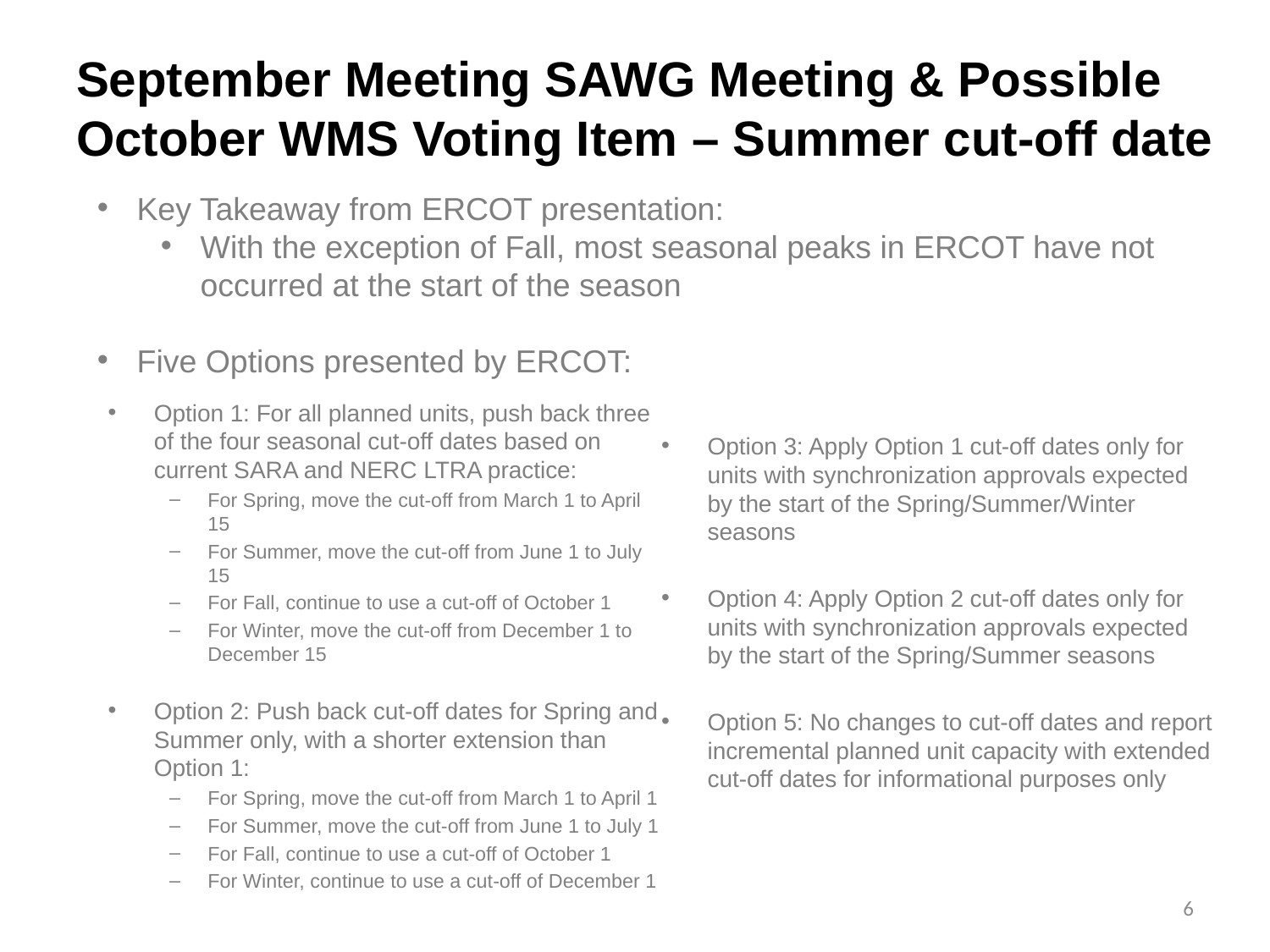

# September Meeting SAWG Meeting & Possible October WMS Voting Item – Summer cut-off date
Key Takeaway from ERCOT presentation:
With the exception of Fall, most seasonal peaks in ERCOT have not occurred at the start of the season

Five Options presented by ERCOT:
Option 1: For all planned units, push back three of the four seasonal cut-off dates based on current SARA and NERC LTRA practice:
For Spring, move the cut-off from March 1 to April 15
For Summer, move the cut-off from June 1 to July 15
For Fall, continue to use a cut-off of October 1
For Winter, move the cut-off from December 1 to December 15

Option 2: Push back cut-off dates for Spring and Summer only, with a shorter extension than Option 1:
For Spring, move the cut-off from March 1 to April 1
For Summer, move the cut-off from June 1 to July 1
For Fall, continue to use a cut-off of October 1
For Winter, continue to use a cut-off of December 1

Option 3: Apply Option 1 cut-off dates only for units with synchronization approvals expected by the start of the Spring/Summer/Winter seasons

Option 4: Apply Option 2 cut-off dates only for units with synchronization approvals expected by the start of the Spring/Summer seasons

Option 5: No changes to cut-off dates and report incremental planned unit capacity with extended cut-off dates for informational purposes only

6